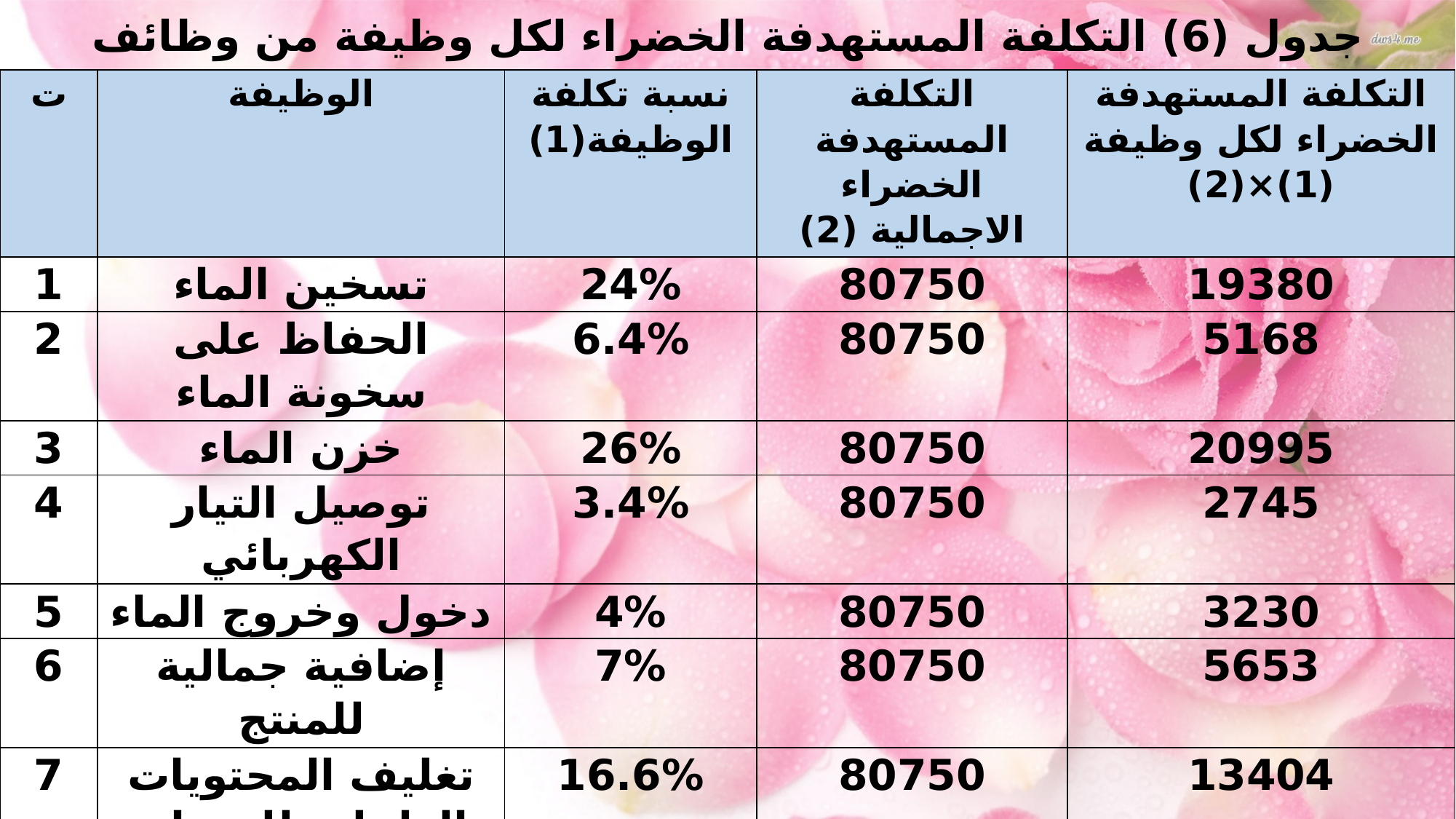

جدول (6) التكلفة المستهدفة الخضراء لكل وظيفة من وظائف السخان الكهربائي سعة 80 لتر
| ت | الوظيفة | نسبة تكلفة الوظيفة(1) | التكلفة المستهدفة الخضراء الاجمالية (2) | التكلفة المستهدفة الخضراء لكل وظيفة (1)×(2) |
| --- | --- | --- | --- | --- |
| 1 | تسخين الماء | 24% | 80750 | 19380 |
| 2 | الحفاظ على سخونة الماء | 6.4% | 80750 | 5168 |
| 3 | خزن الماء | 26% | 80750 | 20995 |
| 4 | توصيل التيار الكهربائي | 3.4% | 80750 | 2745 |
| 5 | دخول وخروج الماء | 4% | 80750 | 3230 |
| 6 | إضافية جمالية للمنتج | 7% | 80750 | 5653 |
| 7 | تغليف المحتويات الداخلية للسخان | 16.6% | 80750 | 13404 |
| 8 | تثبيت السخان | 11% | 80750 | 8883 |
| 9 | تنظيف المعدن | 1.6% | 80750 | 1292 |
| الإجمالي |  | 100% | 80750 | 80750 |